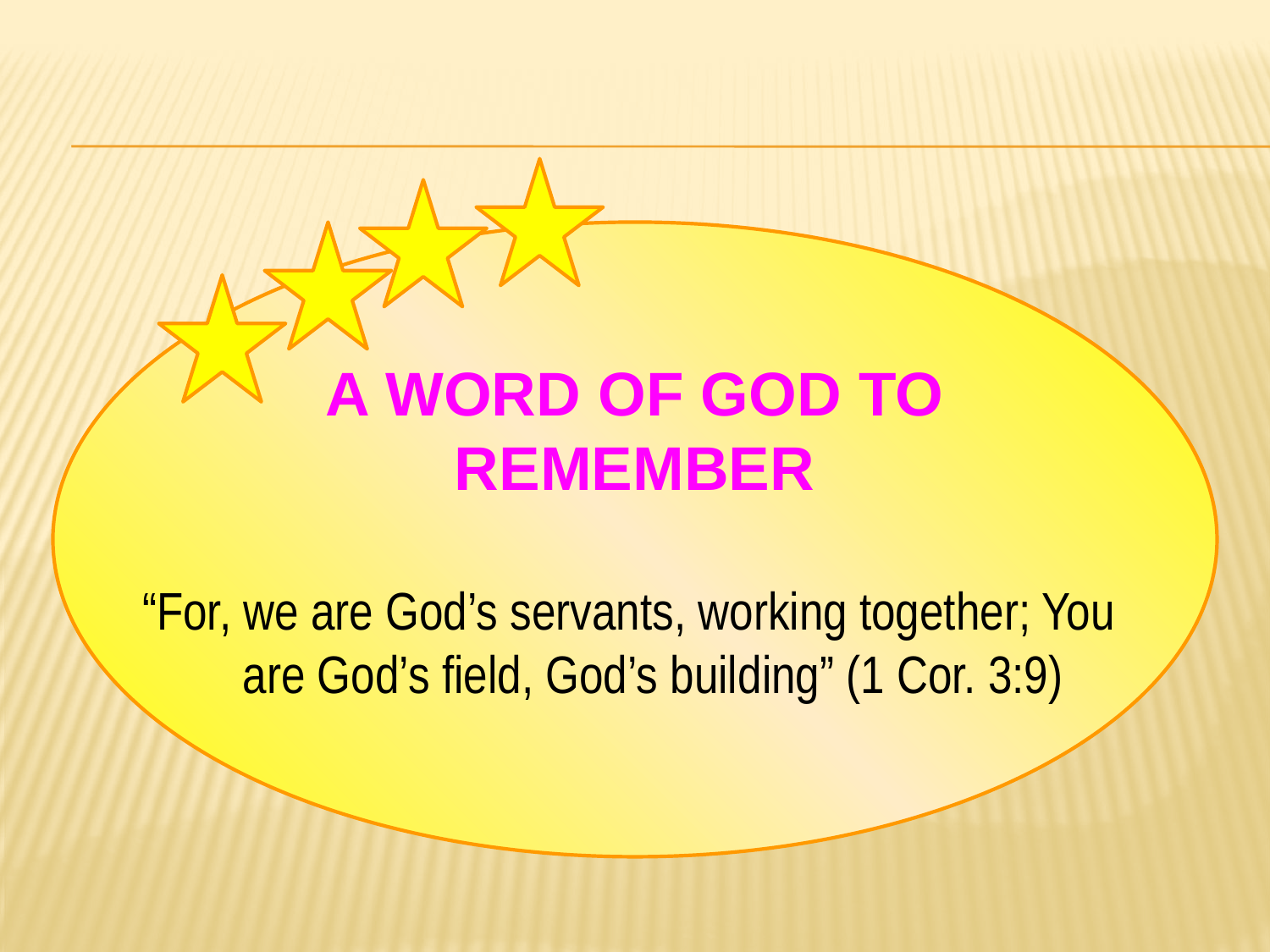

# A Word of God to Remember
“For, we are God’s servants, working together; You are God’s field, God’s building” (1 Cor. 3:9)